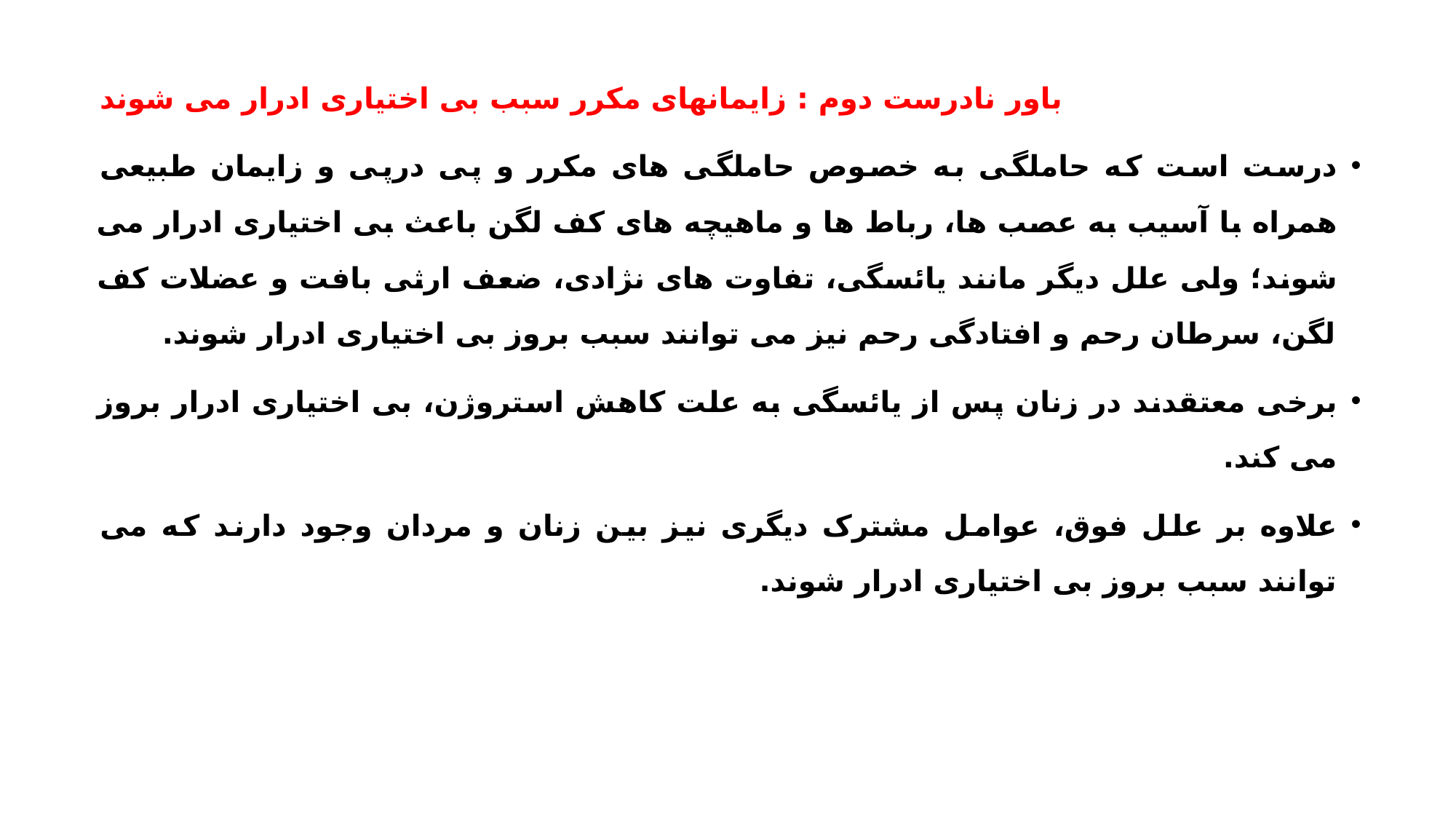

باور نادرست دوم : زایمانهای مکرر سبب بی اختیاری ادرار می شوند
درست است که حاملگی به خصوص حاملگی های مکرر و پی درپی و زایمان طبیعی همراه با آسیب به عصب ها، رباط ها و ماهیچه های کف لگن باعث بی اختیاری ادرار می شوند؛ ولی علل دیگر مانند یائسگی، تفاوت های نژادی، ضعف ارثی بافت و عضلات کف لگن، سرطان رحم و افتادگی رحم نیز می توانند سبب بروز بی اختیاری ادرار شوند.
برخی معتقدند در زنان پس از یائسگی به علت کاهش استروژن، بی اختیاری ادرار بروز می کند.
علاوه بر علل فوق، عوامل مشترک دیگری نیز بین زنان و مردان وجود دارند که می توانند سبب بروز بی اختیاری ادرار شوند.